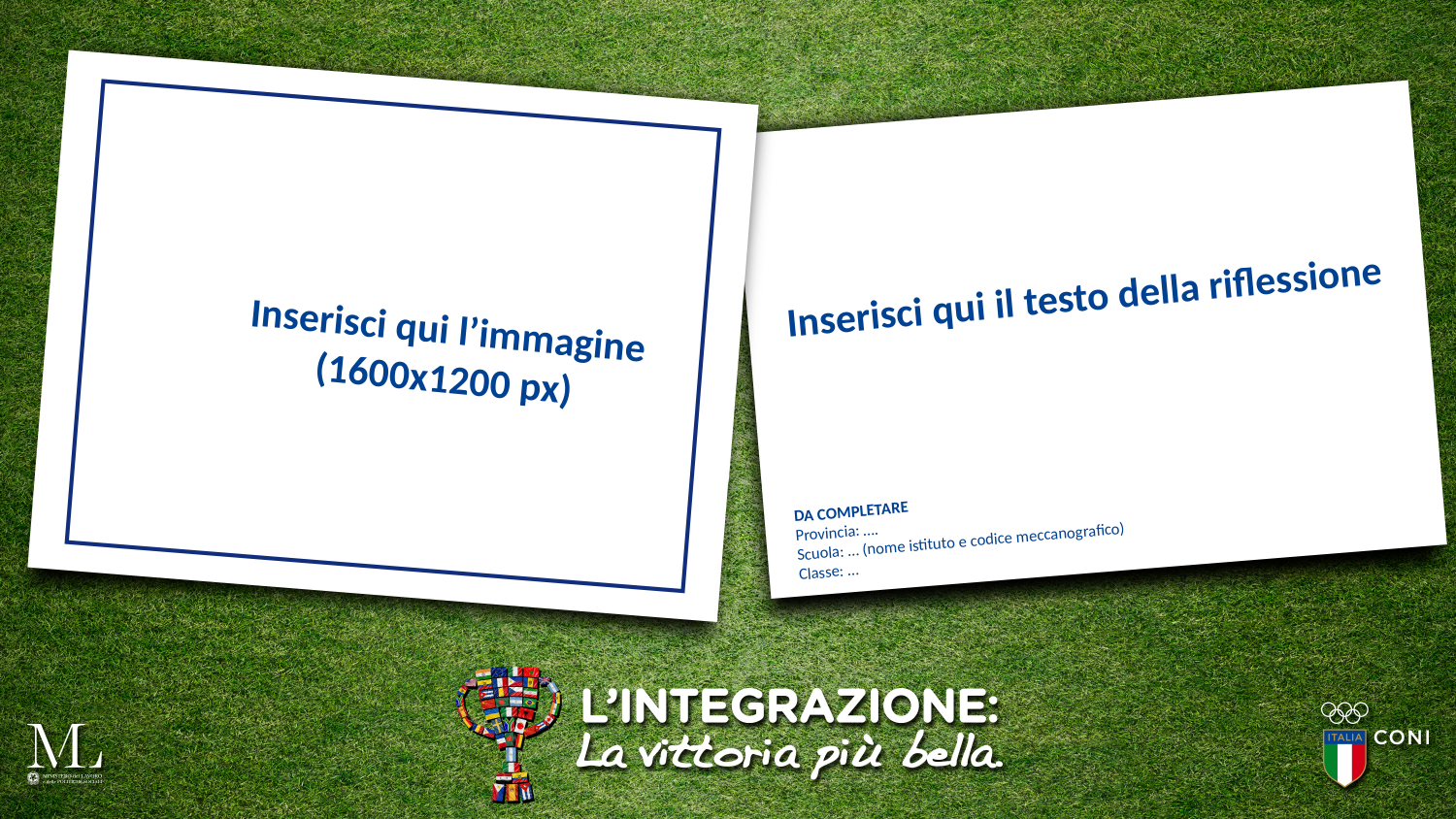

Inserisci qui il testo della riflessione

Inserisci qui l’immagine
(1600x1200 px)
DA COMPLETARE
Provincia: ….
Scuola: … (nome istituto e codice meccanografico)
Classe: …